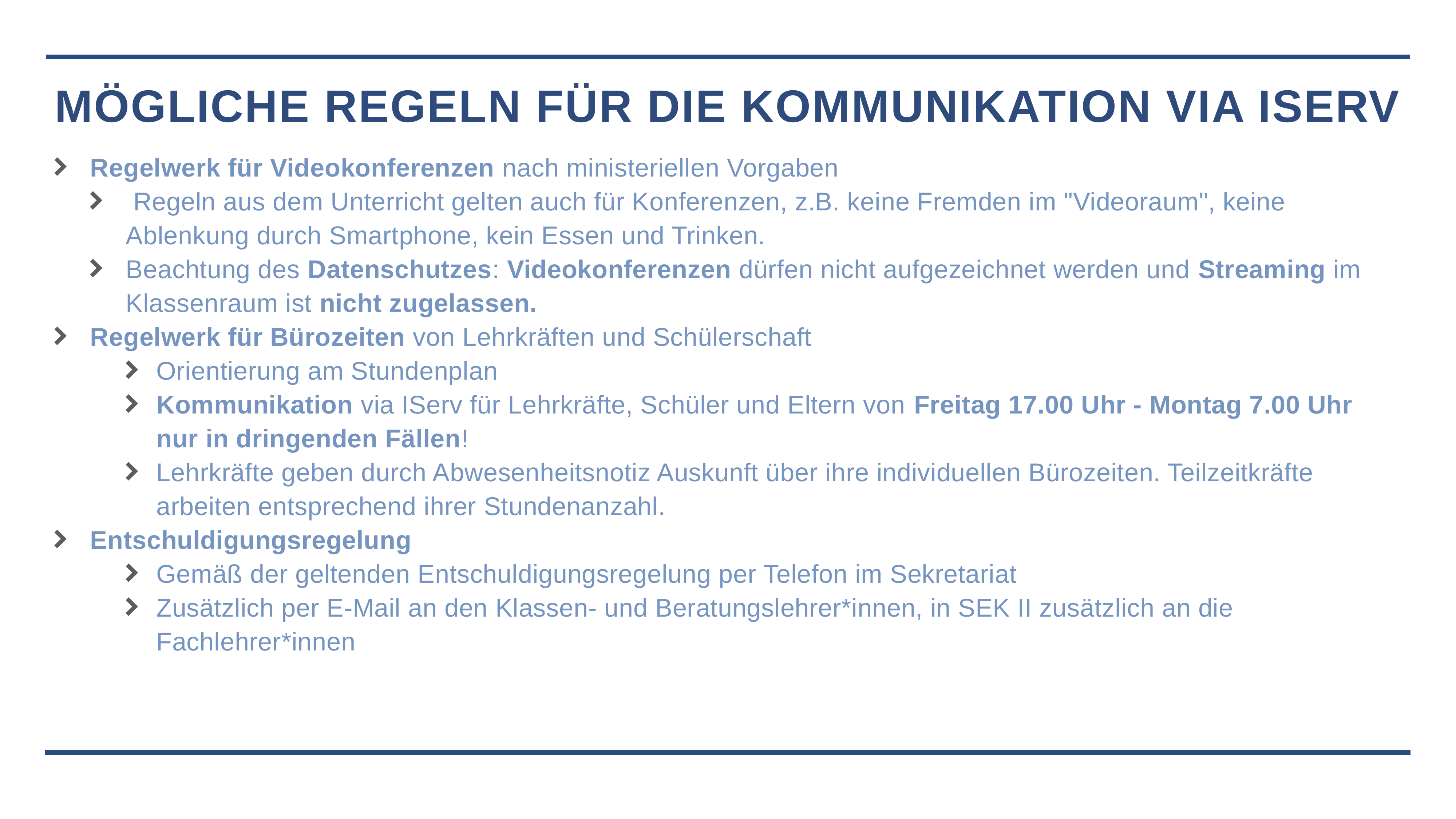

Mögliche Regeln für die Kommunikation via ISERV
Regelwerk für Videokonferenzen nach ministeriellen Vorgaben
 Regeln aus dem Unterricht gelten auch für Konferenzen, z.B. keine Fremden im "Videoraum", keine Ablenkung durch Smartphone, kein Essen und Trinken.
Beachtung des Datenschutzes: Videokonferenzen dürfen nicht aufgezeichnet werden und Streaming im Klassenraum ist nicht zugelassen.
Regelwerk für Bürozeiten von Lehrkräften und Schülerschaft
Orientierung am Stundenplan
Kommunikation via IServ für Lehrkräfte, Schüler und Eltern von Freitag 17.00 Uhr - Montag 7.00 Uhr nur in dringenden Fällen!
Lehrkräfte geben durch Abwesenheitsnotiz Auskunft über ihre individuellen Bürozeiten. Teilzeitkräfte arbeiten entsprechend ihrer Stundenanzahl.
Entschuldigungsregelung
Gemäß der geltenden Entschuldigungsregelung per Telefon im Sekretariat
Zusätzlich per E-Mail an den Klassen- und Beratungslehrer*innen, in SEK II zusätzlich an die Fachlehrer*innen